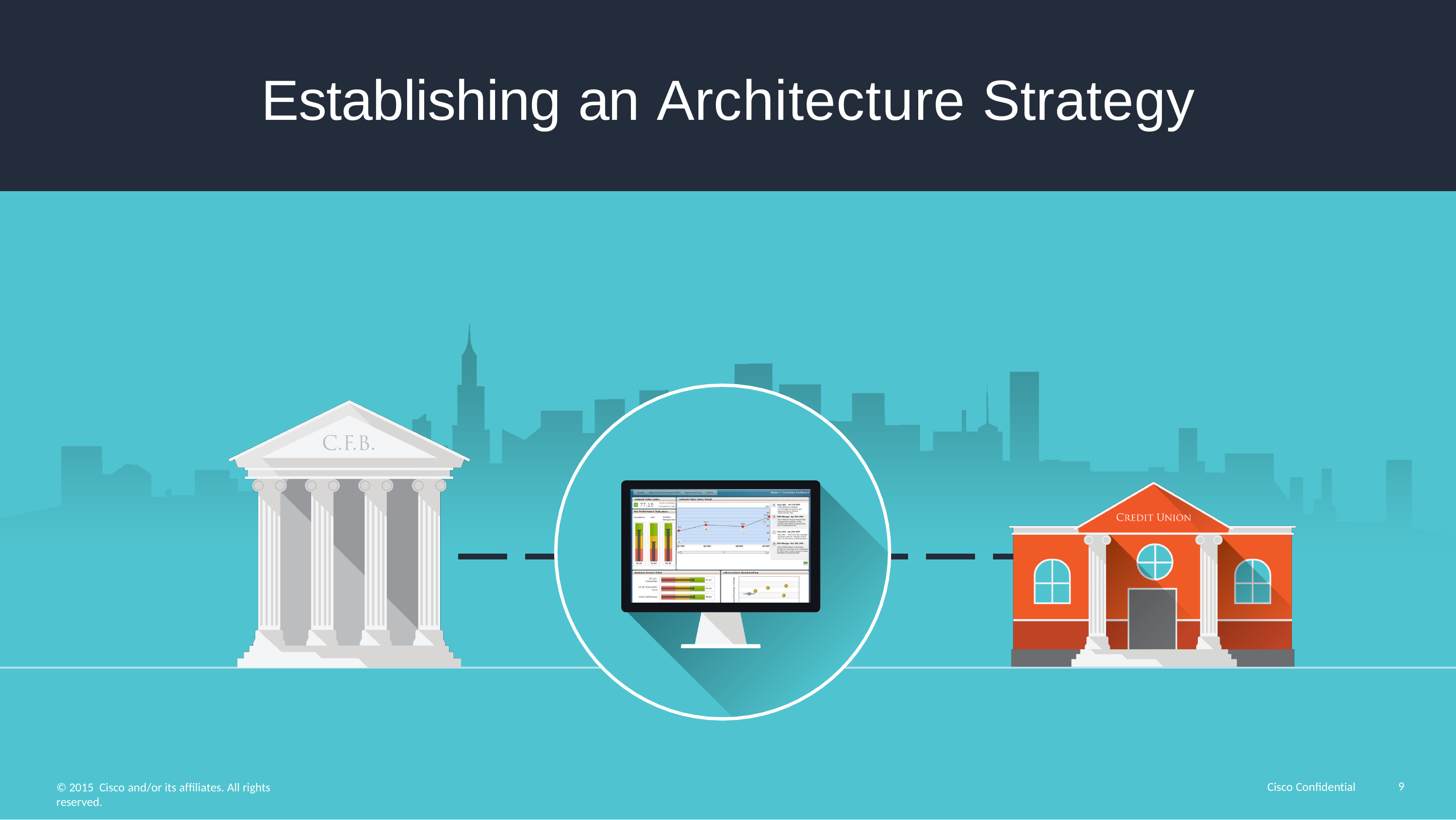

# Establishing an Architecture Strategy

9
Cisco Confidential
© 2015  Cisco and/or its affiliates. All rights reserved.